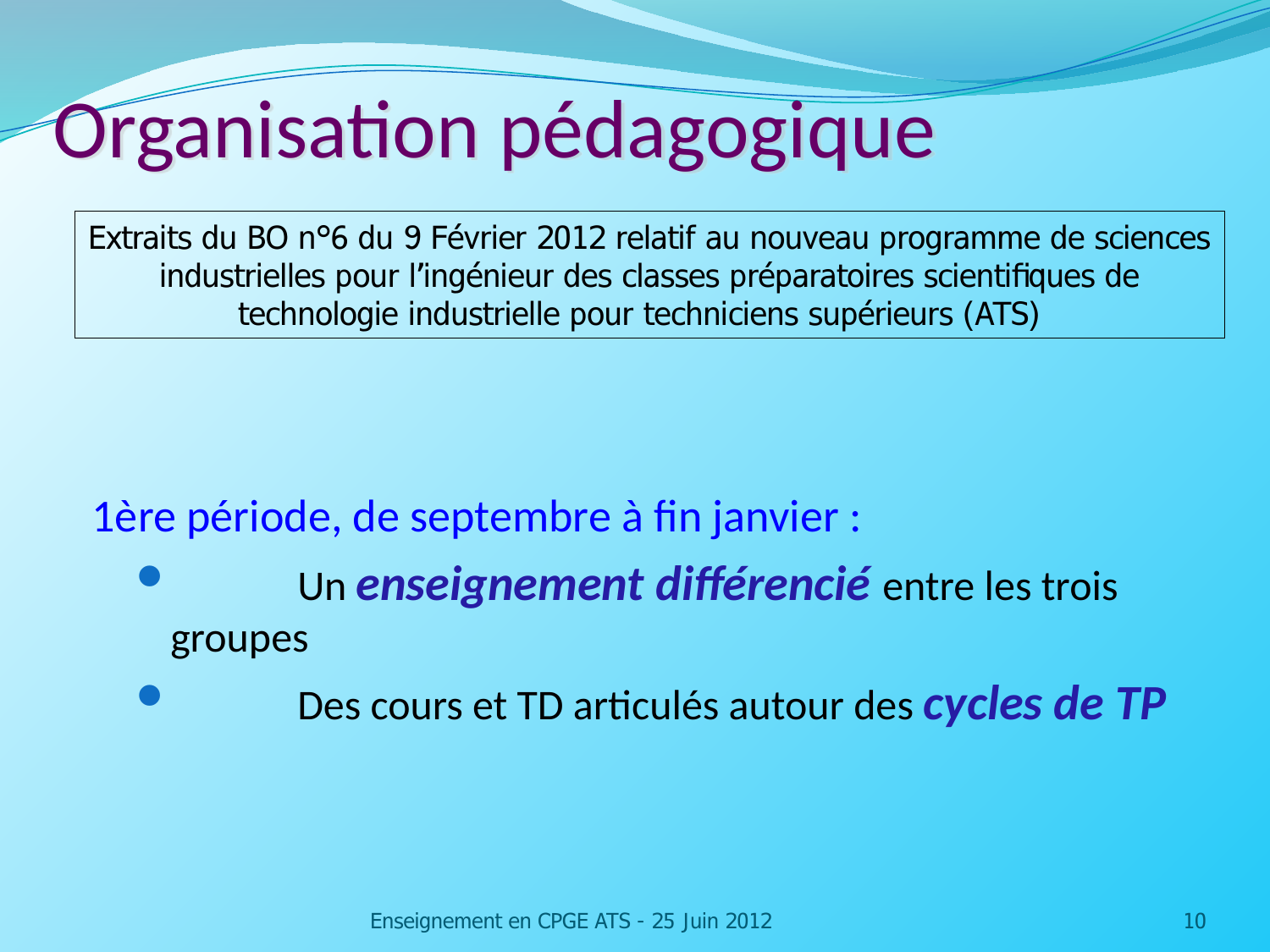

# Organisation pédagogique
Extraits du BO n°6 du 9 Février 2012 relatif au nouveau programme de sciences industrielles pour l’ingénieur des classes préparatoires scientifiques de technologie industrielle pour techniciens supérieurs (ATS)
 1ère période, de septembre à fin janvier :
	Un enseignement différencié entre les trois groupes
	Des cours et TD articulés autour des cycles de TP

Enseignement en CPGE ATS - 25 Juin 2012
10